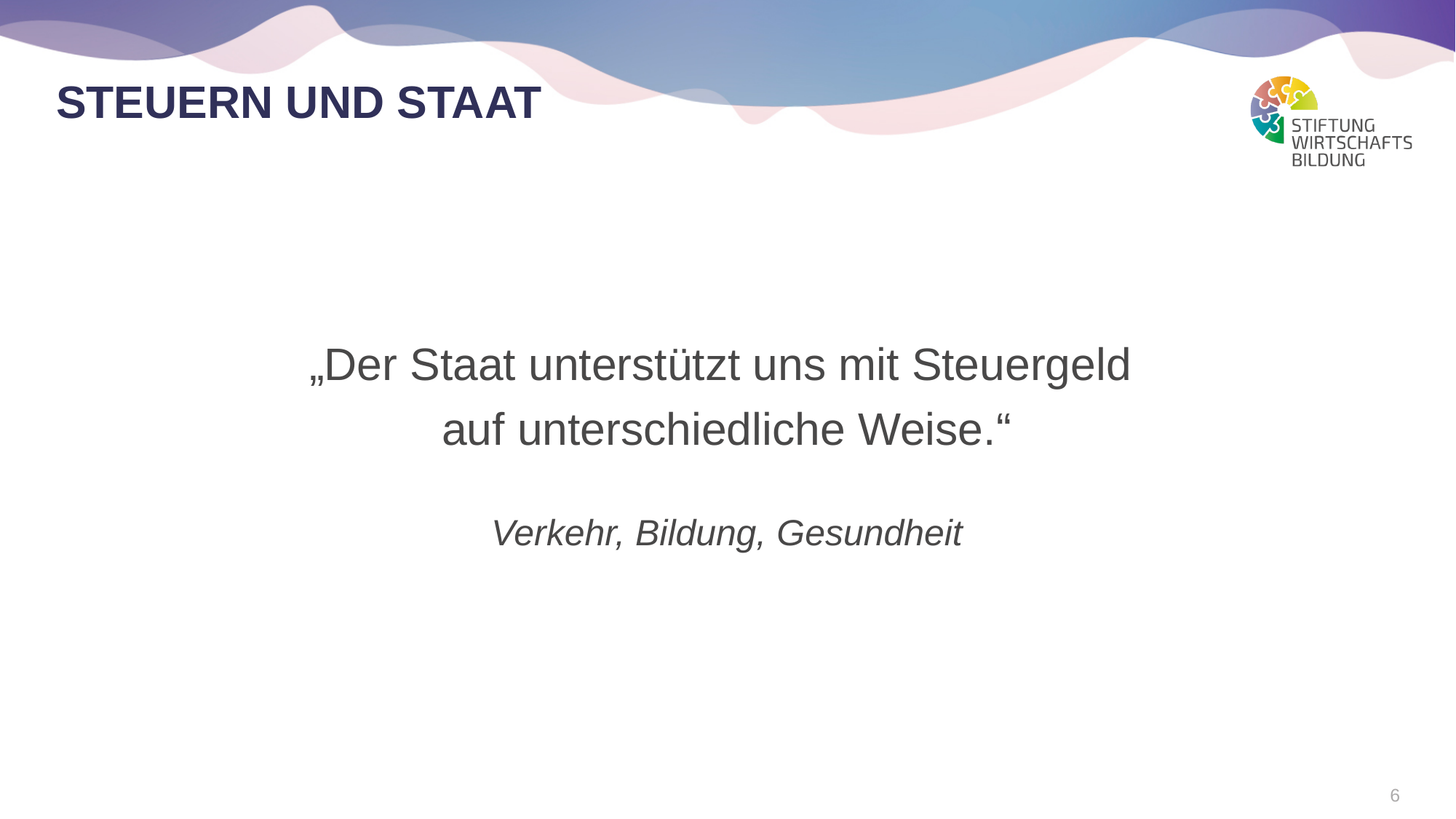

# Steuern und staat

„Der Staat unterstützt uns mit Steuergeld
auf unterschiedliche Weise.“

Verkehr, Bildung, Gesundheit
6